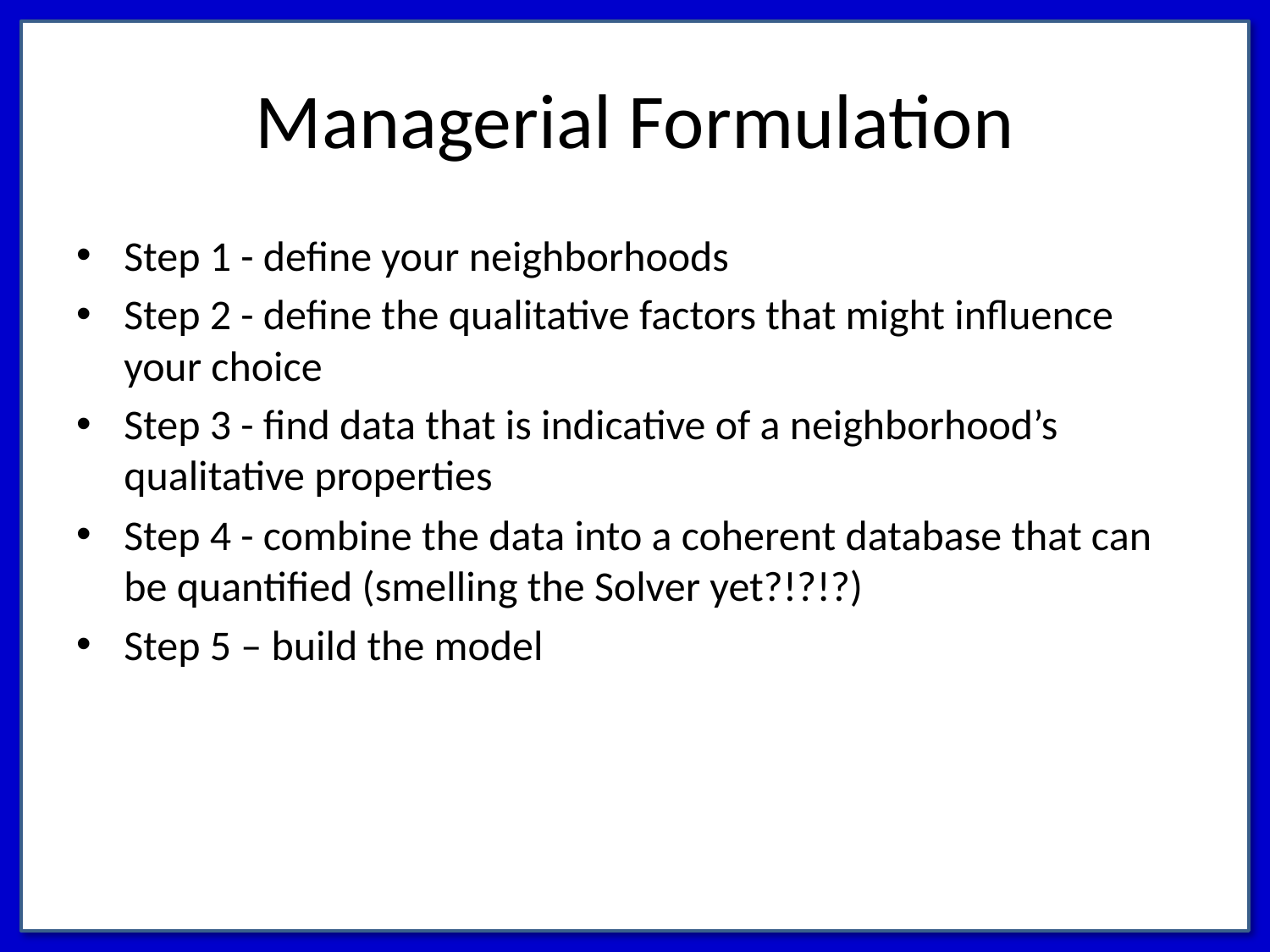

# Managerial Formulation
Step 1 - define your neighborhoods
Step 2 - define the qualitative factors that might influence your choice
Step 3 - find data that is indicative of a neighborhood’s qualitative properties
Step 4 - combine the data into a coherent database that can be quantified (smelling the Solver yet?!?!?)
Step 5 – build the model